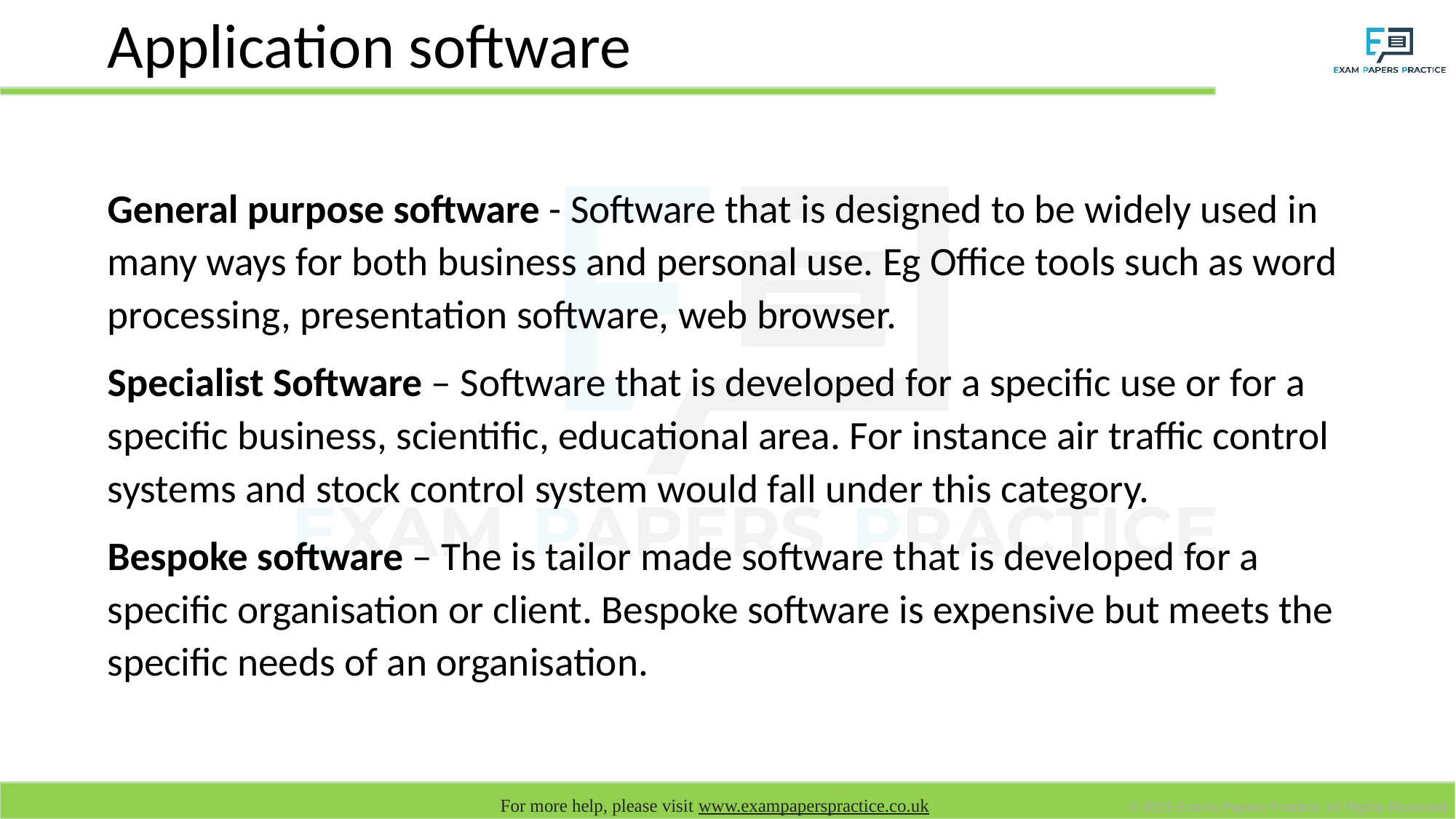

# Application software
General purpose software - Software that is designed to be widely used in many ways for both business and personal use. Eg Office tools such as word processing, presentation software, web browser.
Specialist Software – Software that is developed for a specific use or for a specific business, scientific, educational area. For instance air traffic control systems and stock control system would fall under this category.
Bespoke software – The is tailor made software that is developed for a specific organisation or client. Bespoke software is expensive but meets the specific needs of an organisation.